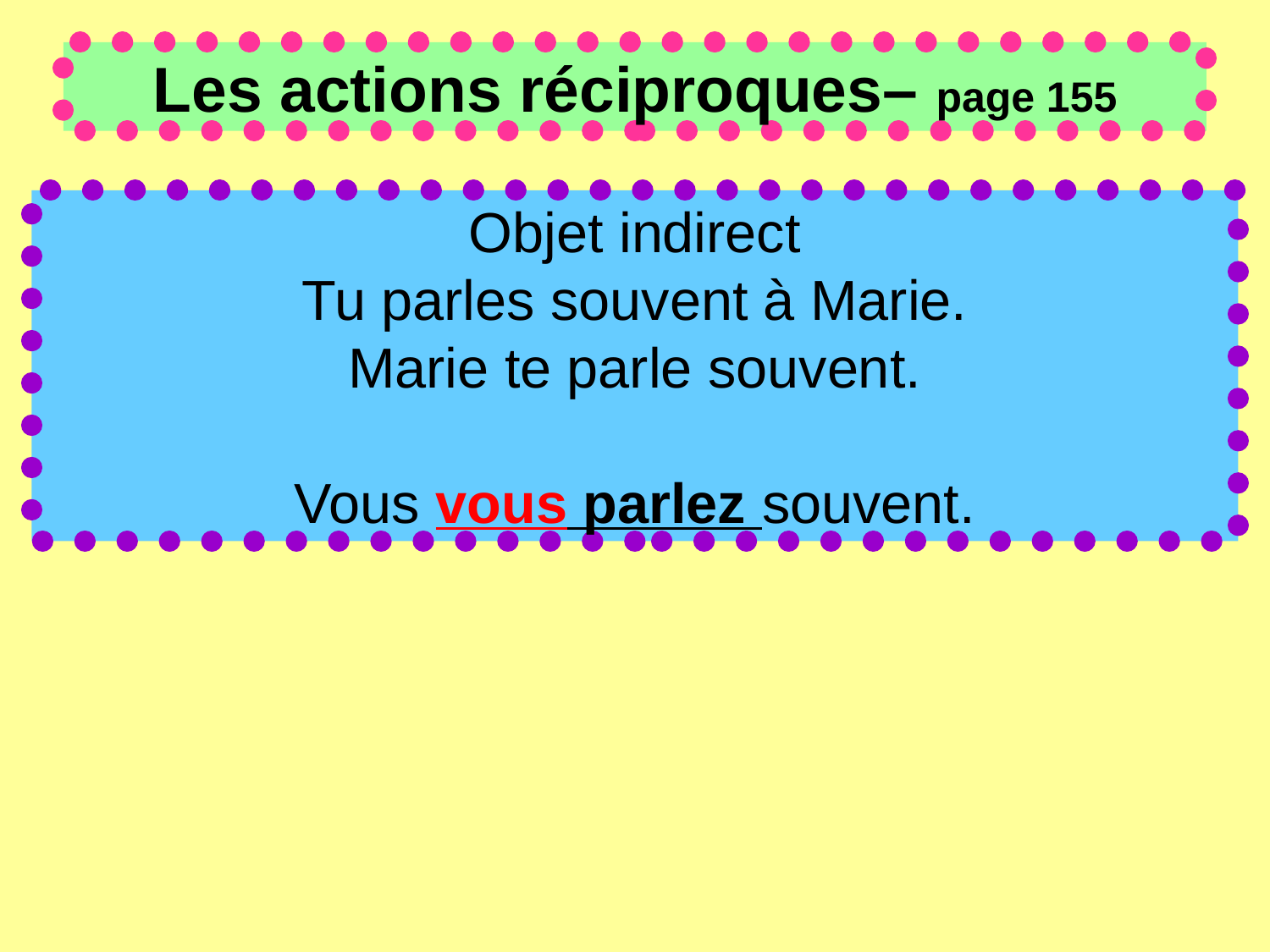

Les actions réciproques– page 155
Objet indirect
Tu parles souvent à Marie.
Marie te parle souvent.

Vous vous parlez souvent.